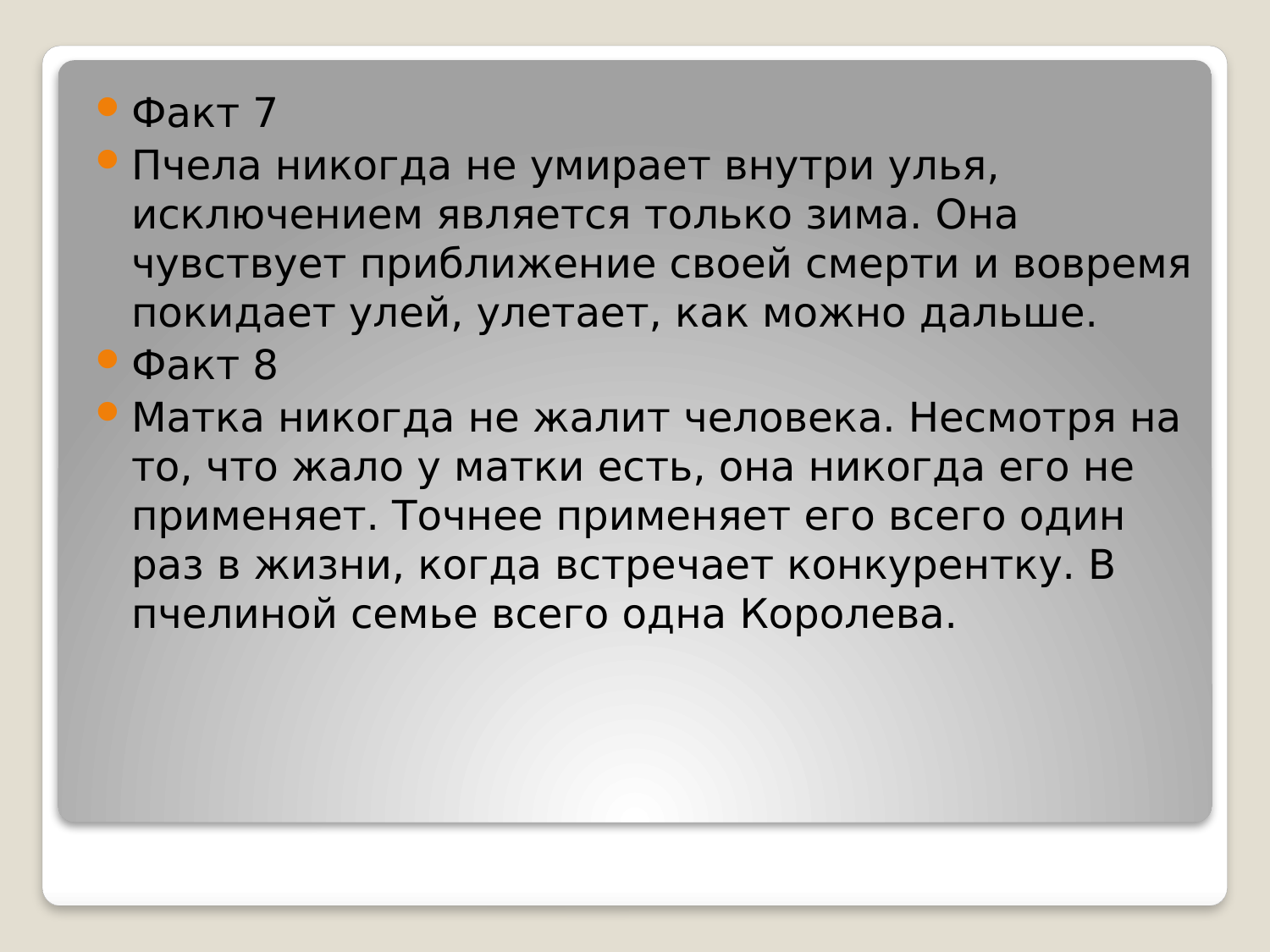

Факт 7
Пчела никогда не умирает внутри улья, исключением является только зима. Она чувствует приближение своей смерти и вовремя покидает улей, улетает, как можно дальше.
Факт 8
Матка никогда не жалит человека. Несмотря на то, что жало у матки есть, она никогда его не применяет. Точнее применяет его всего один раз в жизни, когда встречает конкурентку. В пчелиной семье всего одна Королева.

#